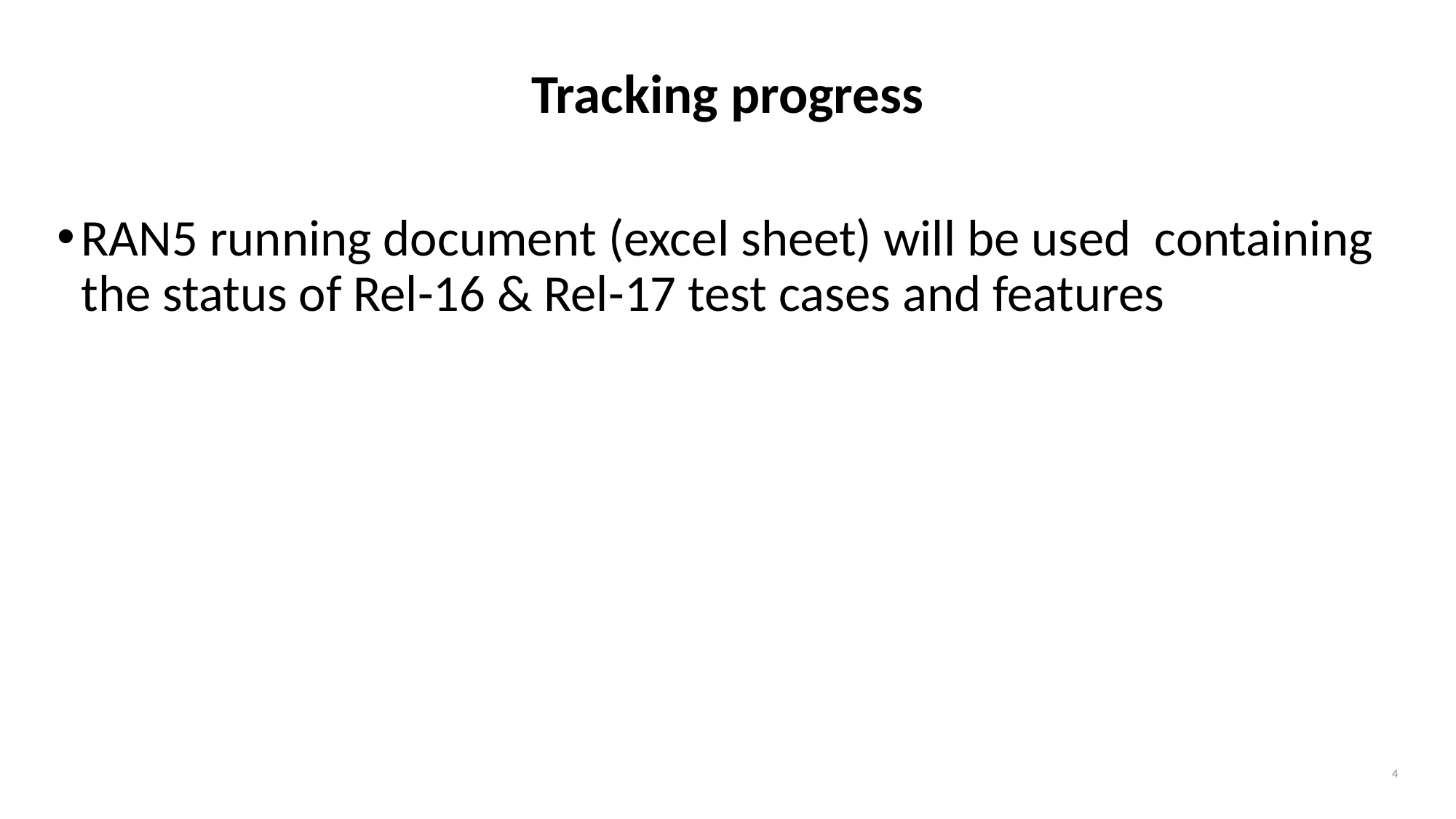

# Tracking progress
RAN5 running document (excel sheet) will be used  containing the status of Rel-16 & Rel-17 test cases and features
4